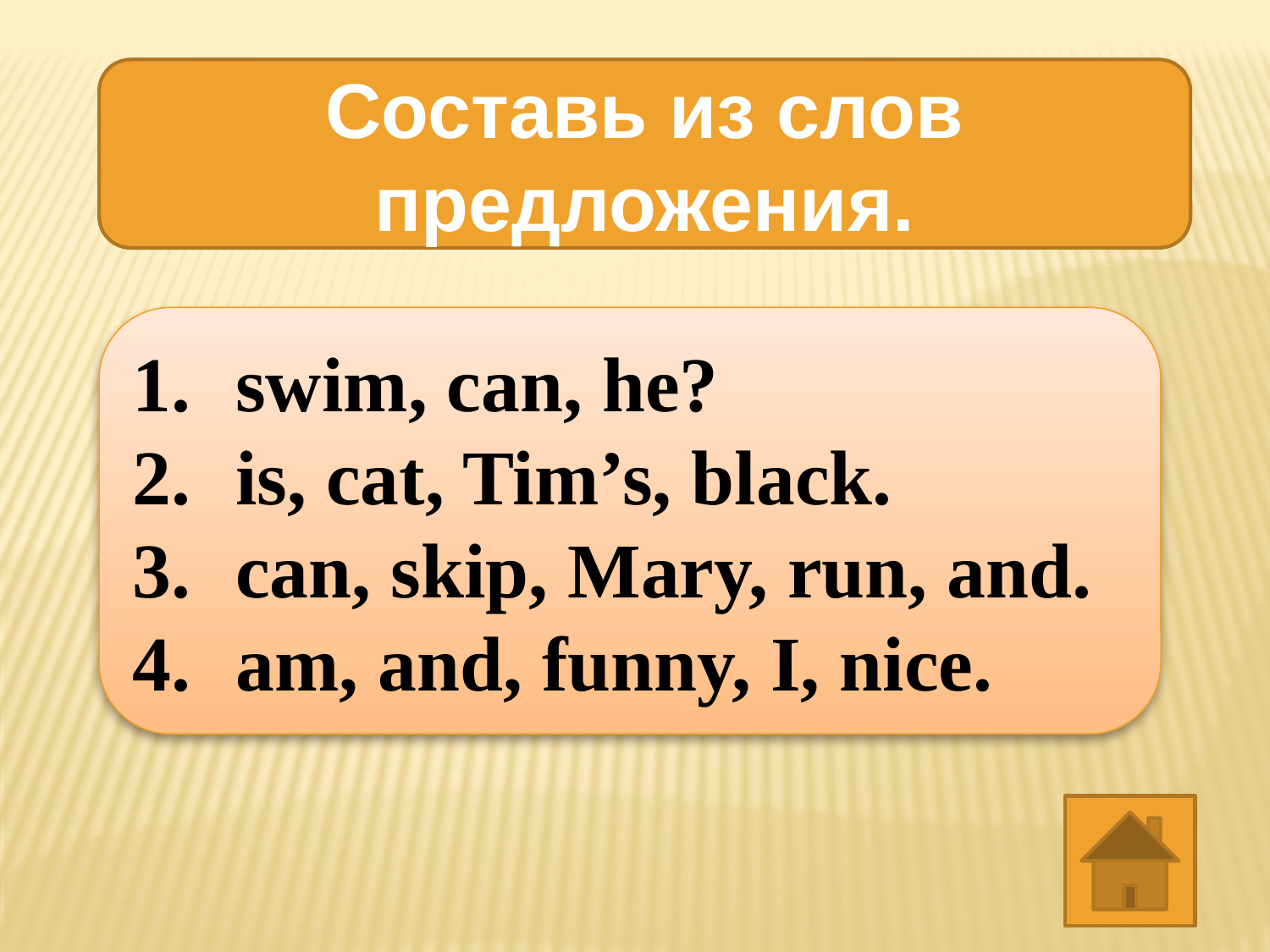

Составь из слов предложения.
swim, can, he?
is, cat, Tim’s, black.
can, skip, Mary, run, and.
am, and, funny, I, nice.